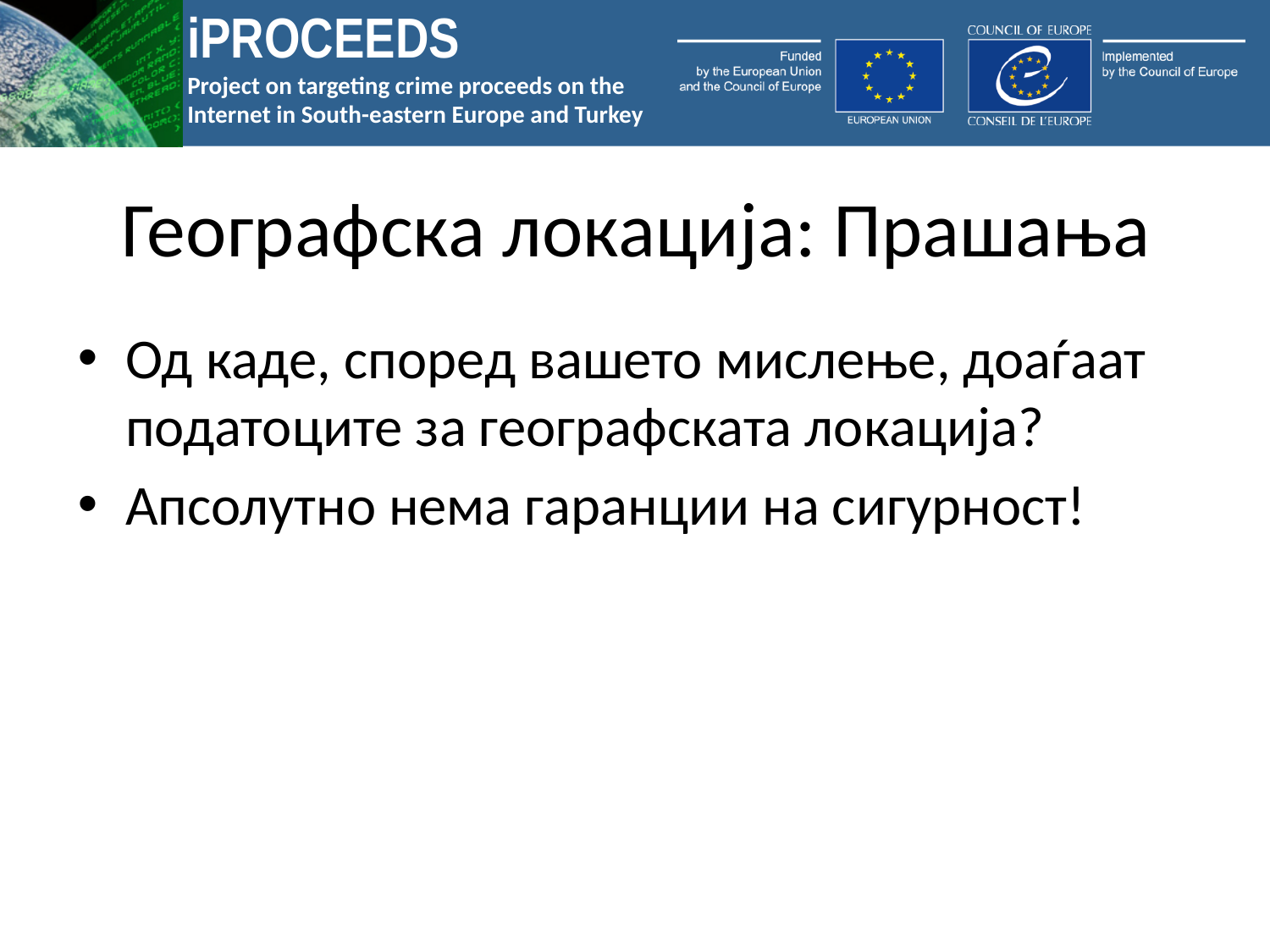

# Географска локација: Прашања
Од каде, според вашето мислење, доаѓаат податоците за географската локација?
Апсолутно нема гаранции на сигурност!